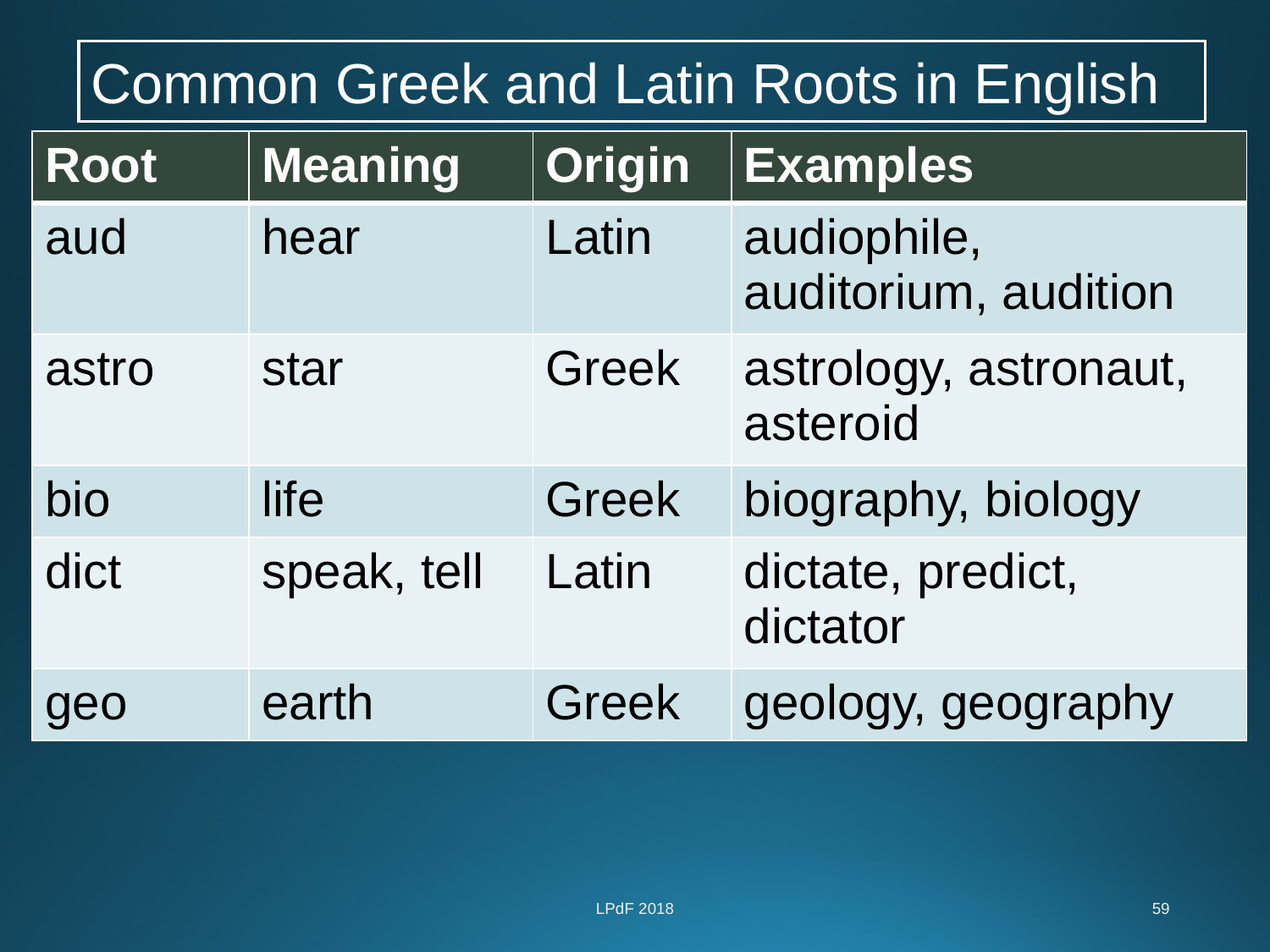

Common Greek and Latin Roots in English
| Root | Meaning | Origin | Examples |
| --- | --- | --- | --- |
| aud | hear | Latin | audiophile, auditorium, audition |
| astro | star | Greek | astrology, astronaut, asteroid |
| bio | life | Greek | biography, biology |
| dict | speak, tell | Latin | dictate, predict, dictator |
| geo | earth | Greek | geology, geography |
LPdF 2018
59